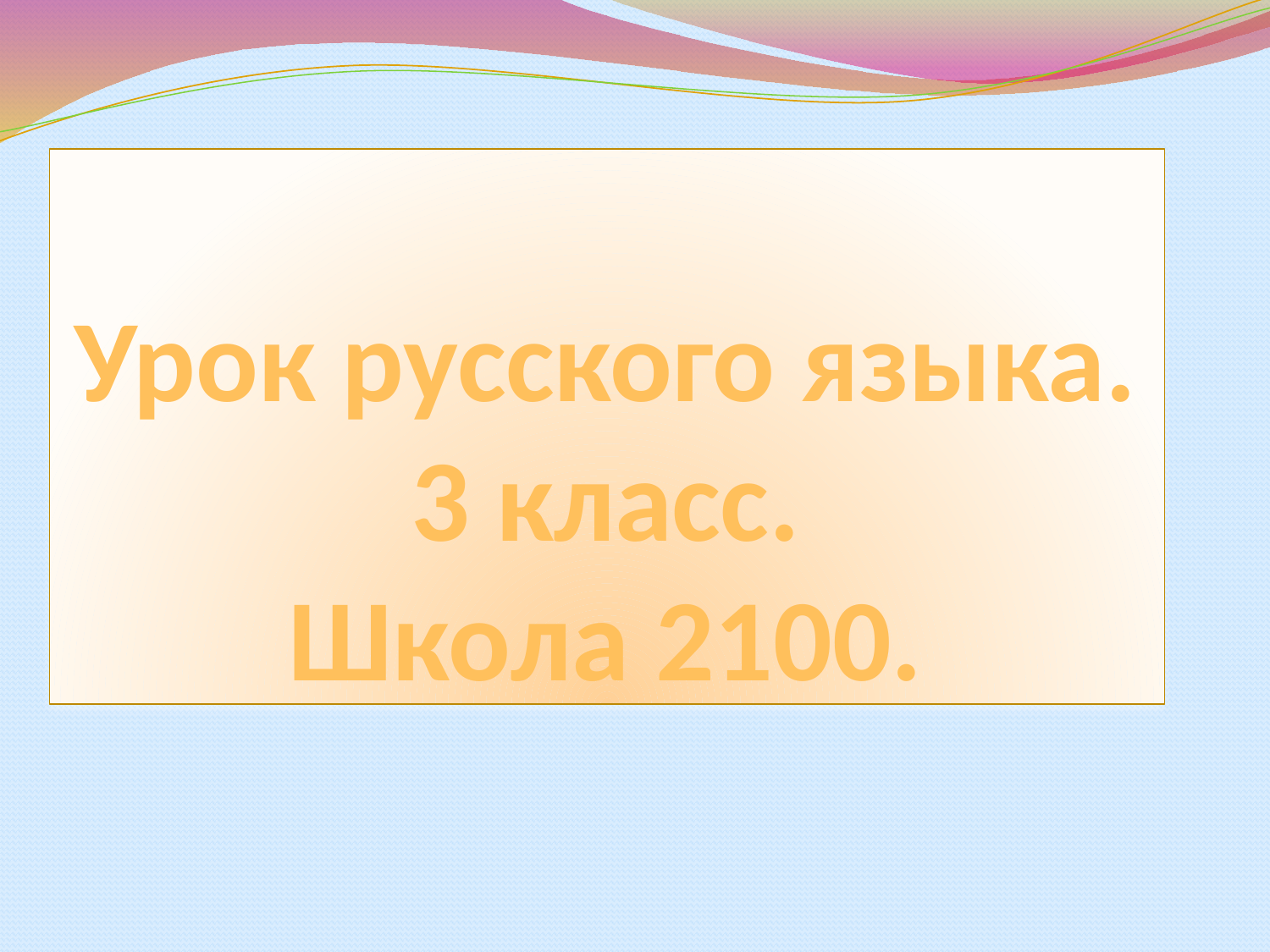

# Урок русского языка. 3 класс. Школа 2100.